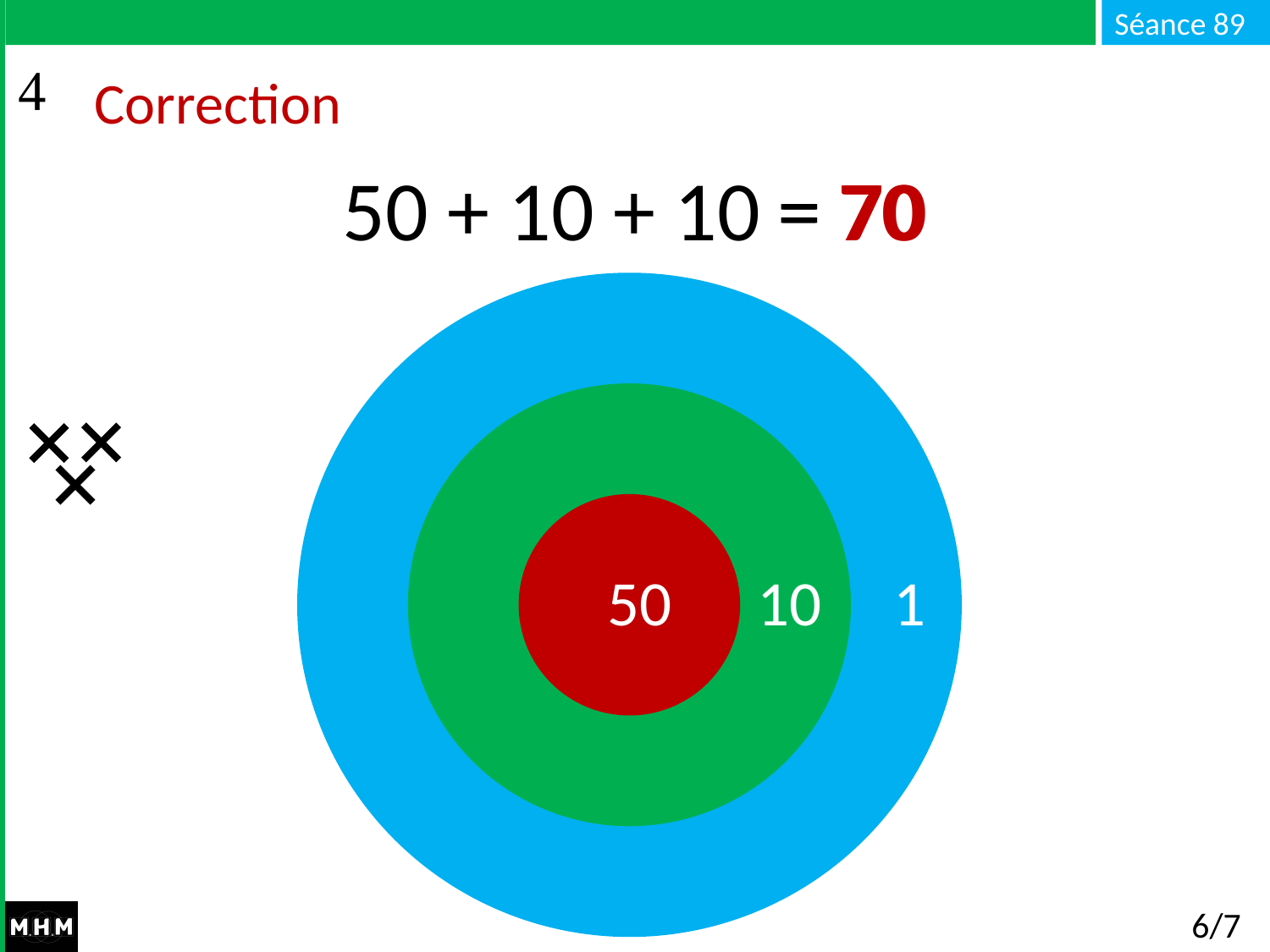

# Correction
50 + 10 + 10 = 70
= 70

50      10     1
6/7